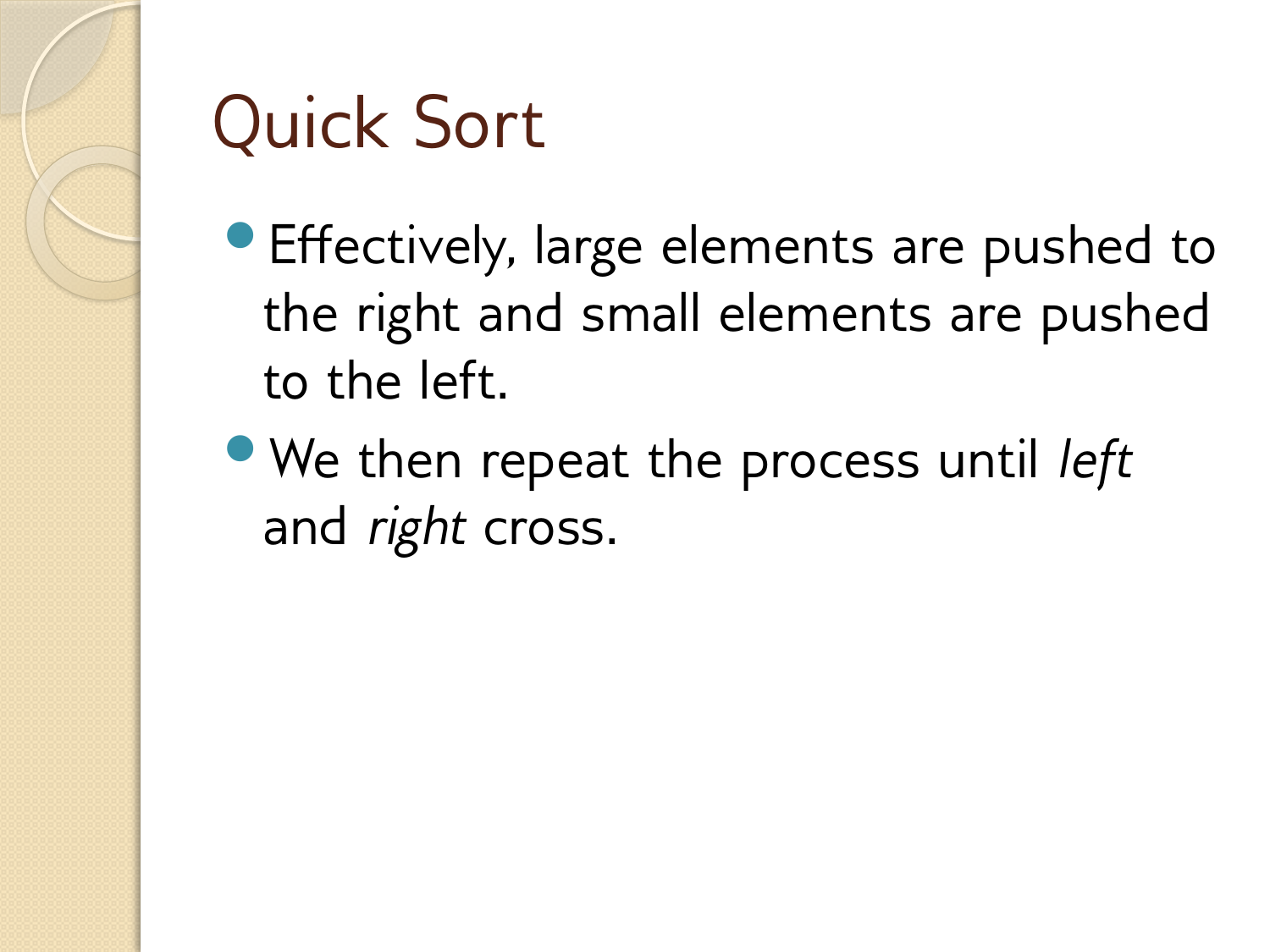

# Quick Sort
Effectively, large elements are pushed to the right and small elements are pushed to the left.
We then repeat the process until left and right cross.